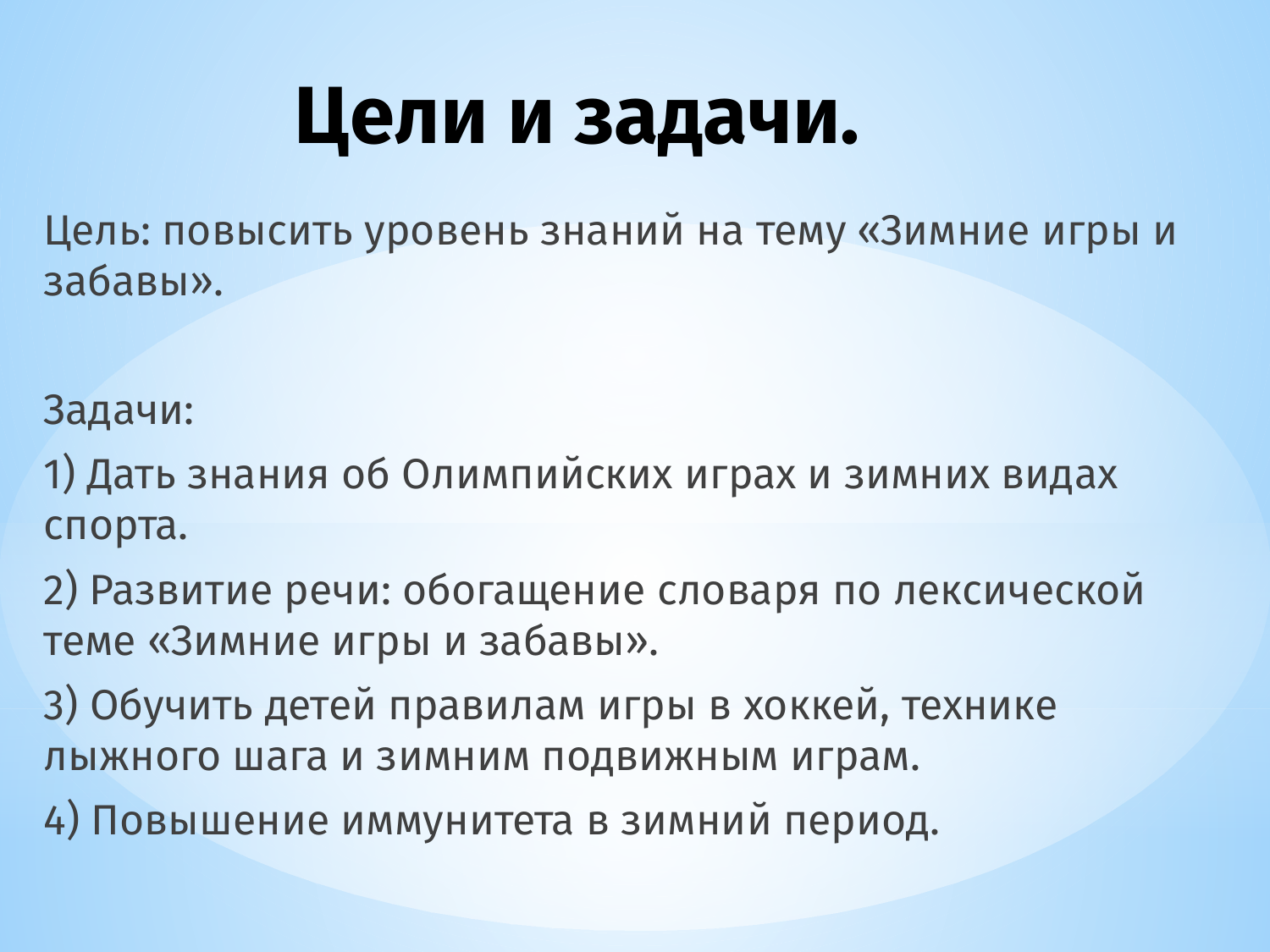

# Цели и задачи.
Цель: повысить уровень знаний на тему «Зимние игры и забавы».

Задачи:
1) Дать знания об Олимпийских играх и зимних видах спорта.
2) Развитие речи: обогащение словаря по лексической теме «Зимние игры и забавы».
3) Обучить детей правилам игры в хоккей, технике лыжного шага и зимним подвижным играм.
4) Повышение иммунитета в зимний период.